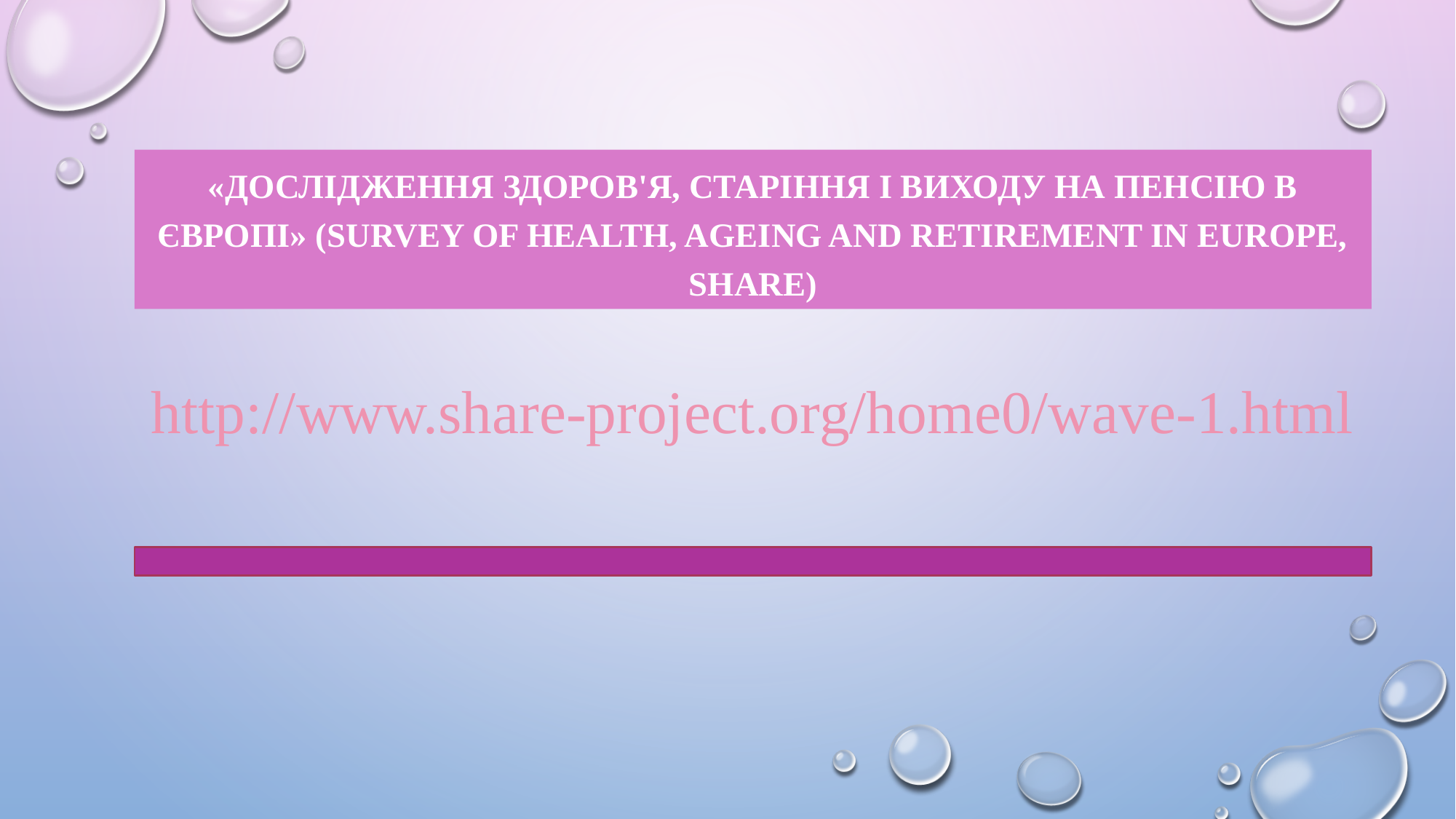

«Дослідження здоров'я, старіння і виходу на пенсію в Європі» (Survey of Health, Ageing and Retirement in Europe, SHARE)
http://www.share-project.org/home0/wave-1.html